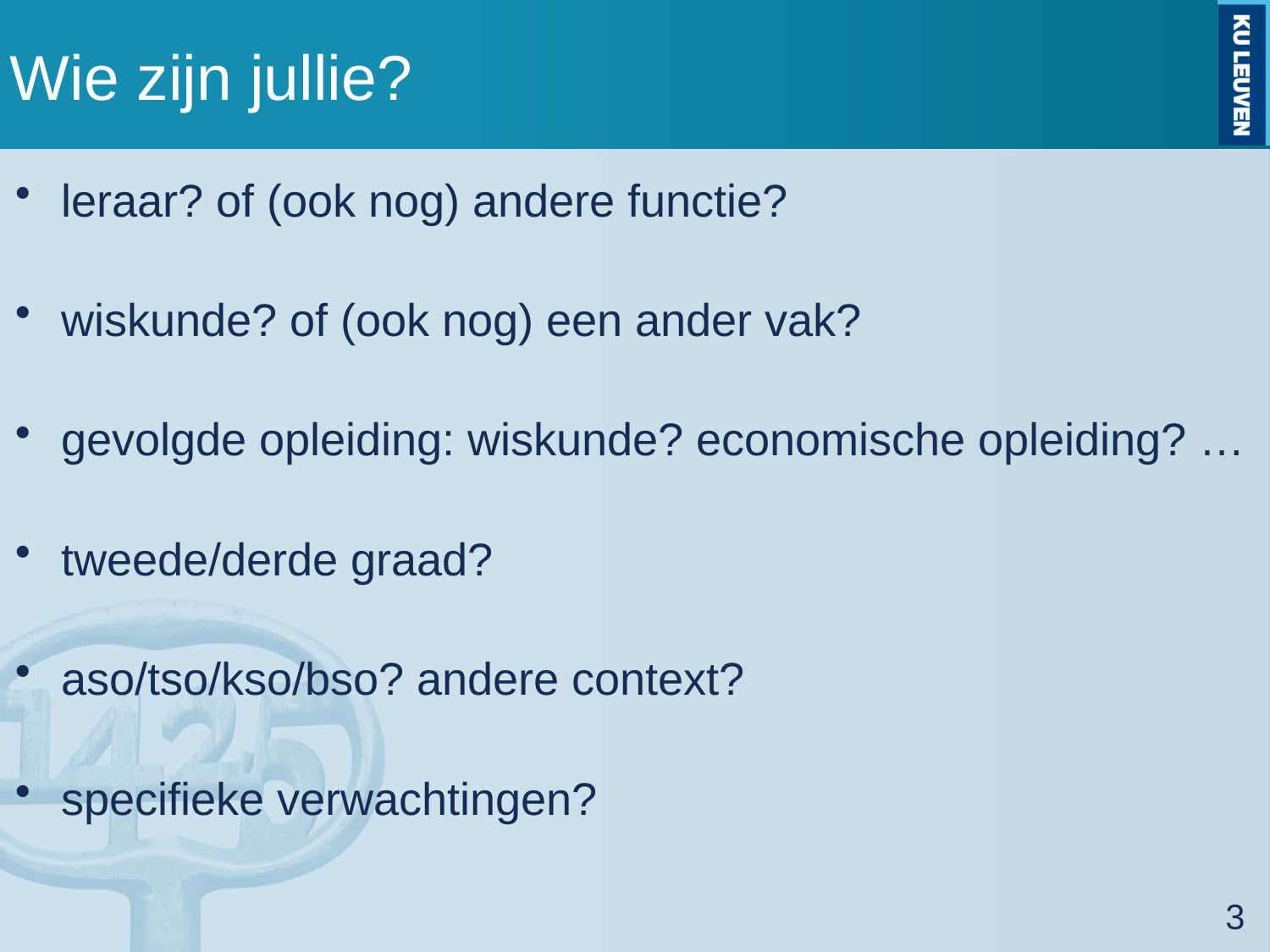

# Wie zijn jullie?
leraar? of (ook nog) andere functie?

wiskunde? of (ook nog) een ander vak?

gevolgde opleiding: wiskunde? economische opleiding? …

tweede/derde graad?

aso/tso/kso/bso? andere context?

specifieke verwachtingen?

3